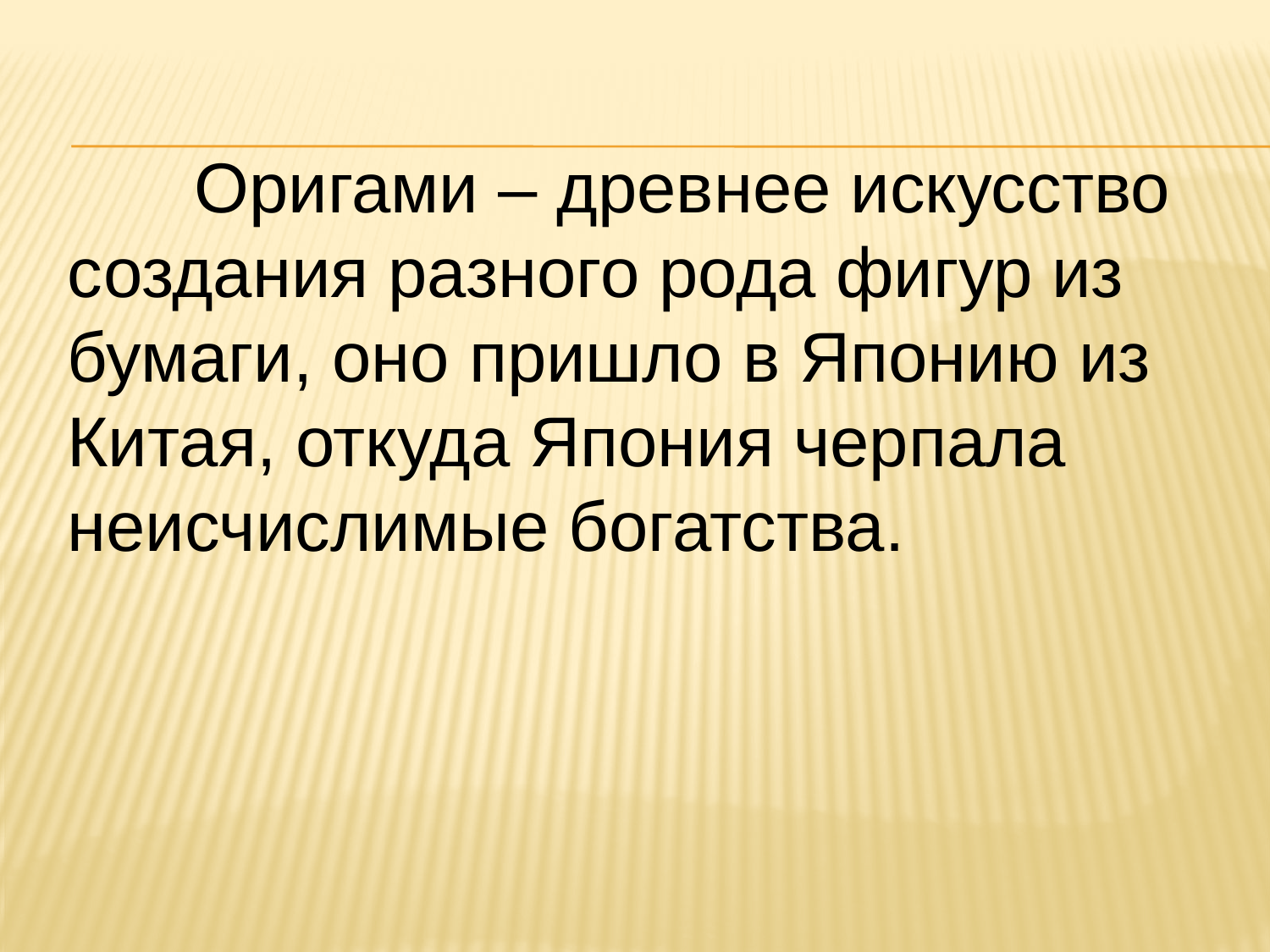

Оригами – древнее искусство создания разного рода фигур из бумаги, оно пришло в Японию из Китая, откуда Япония черпала неисчислимые богатства.